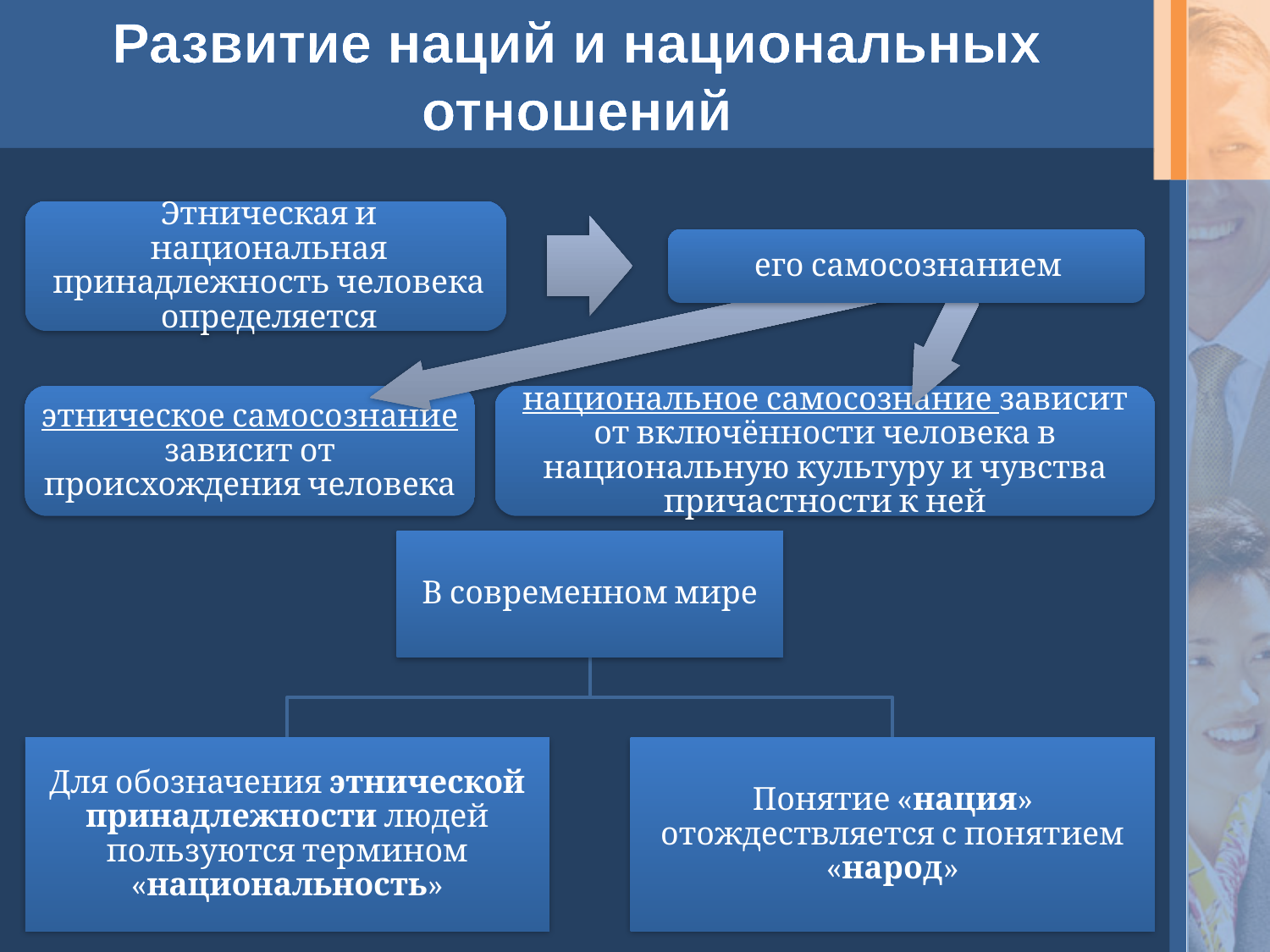

# Развитие наций и национальных отношений
Этническая и национальная принадлежность человека определяется

его самосознанием

этническое самосознание зависит от происхождения человека

национальное самосознание зависит от включённости человека в национальную культуру и чувства причастности к ней
В современном мире
Для обозначения этнической принадлежности людей пользуются термином «национальность»
Понятие «нация» отождествляется с понятием «народ»